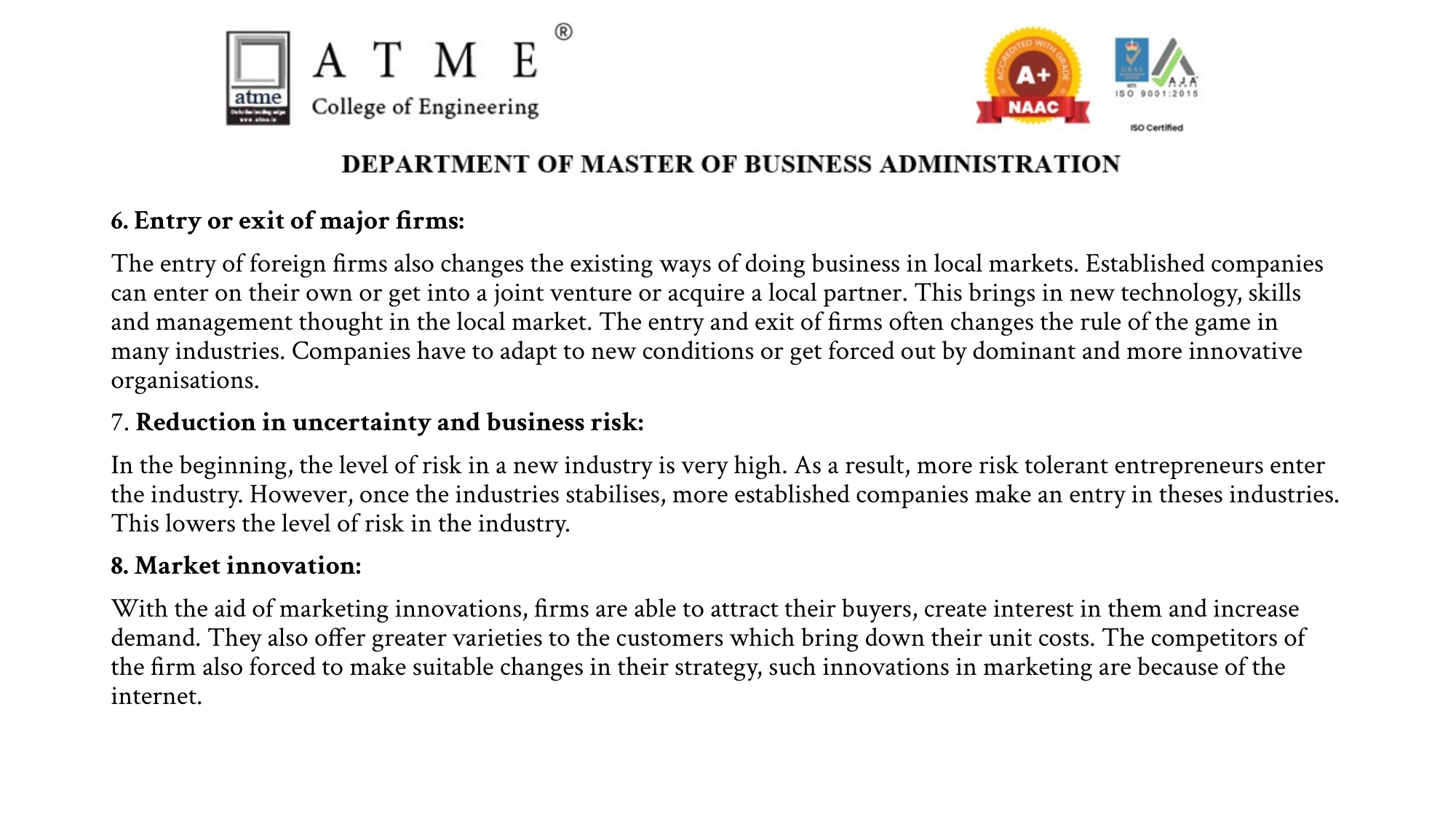

6. Entry or exit of major firms:
The entry of foreign firms also changes the existing ways of doing business in local markets. Established companies can enter on their own or get into a joint venture or acquire a local partner. This brings in new technology, skills and management thought in the local market. The entry and exit of firms often changes the rule of the game in many industries. Companies have to adapt to new conditions or get forced out by dominant and more innovative organisations.
7. Reduction in uncertainty and business risk:
In the beginning, the level of risk in a new industry is very high. As a result, more risk tolerant entrepreneurs enter the industry. However, once the industries stabilises, more established companies make an entry in theses industries. This lowers the level of risk in the industry.
8. Market innovation:
With the aid of marketing innovations, firms are able to attract their buyers, create interest in them and increase demand. They also offer greater varieties to the customers which bring down their unit costs. The competitors of the firm also forced to make suitable changes in their strategy, such innovations in marketing are because of the internet.